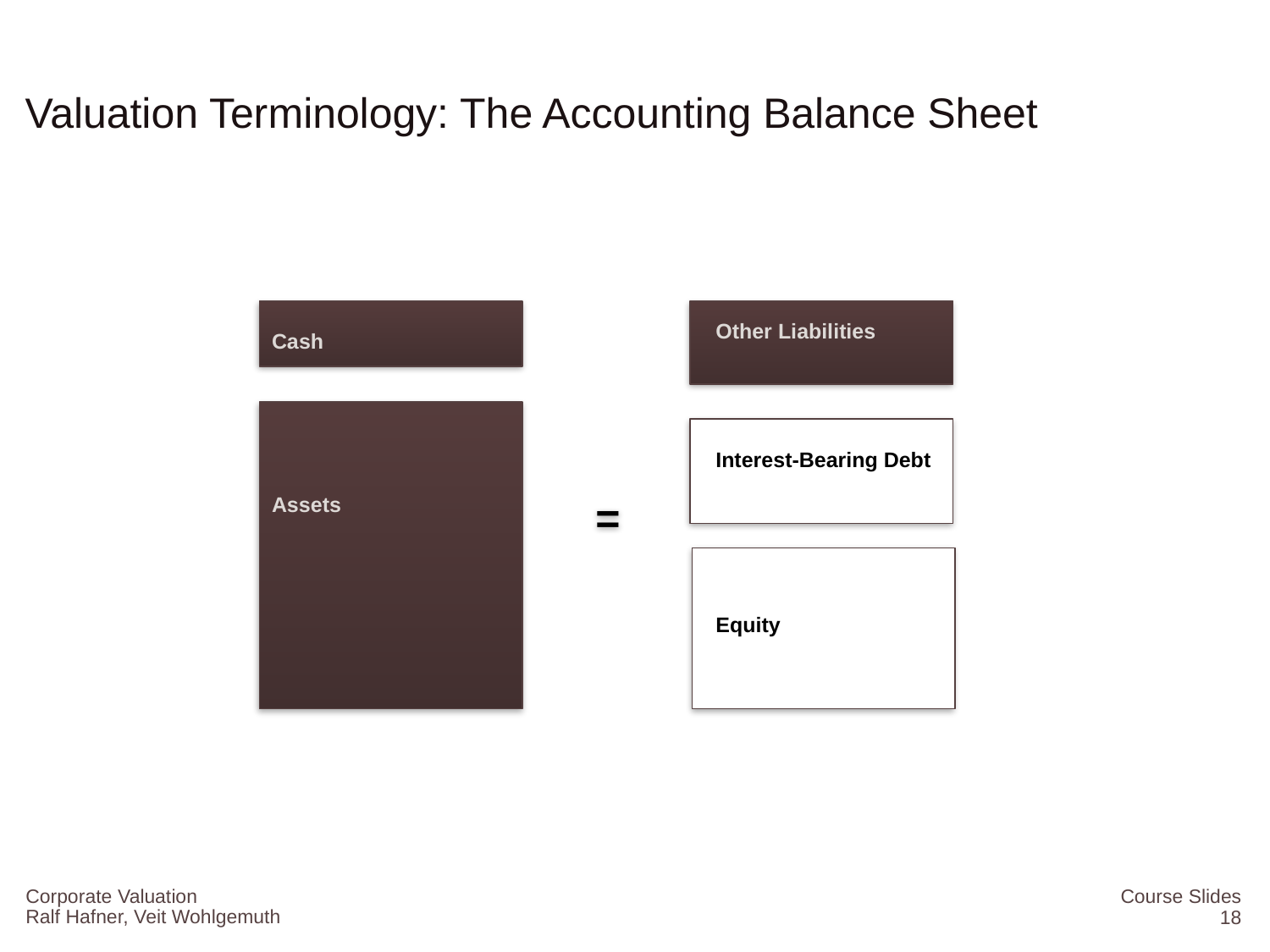

# Valuation Terminology: The Accounting Balance Sheet

Other Liabilities
Cash

Interest-Bearing Debt
Assets
 =

Equity
Corporate Valuation
Course Slides
18